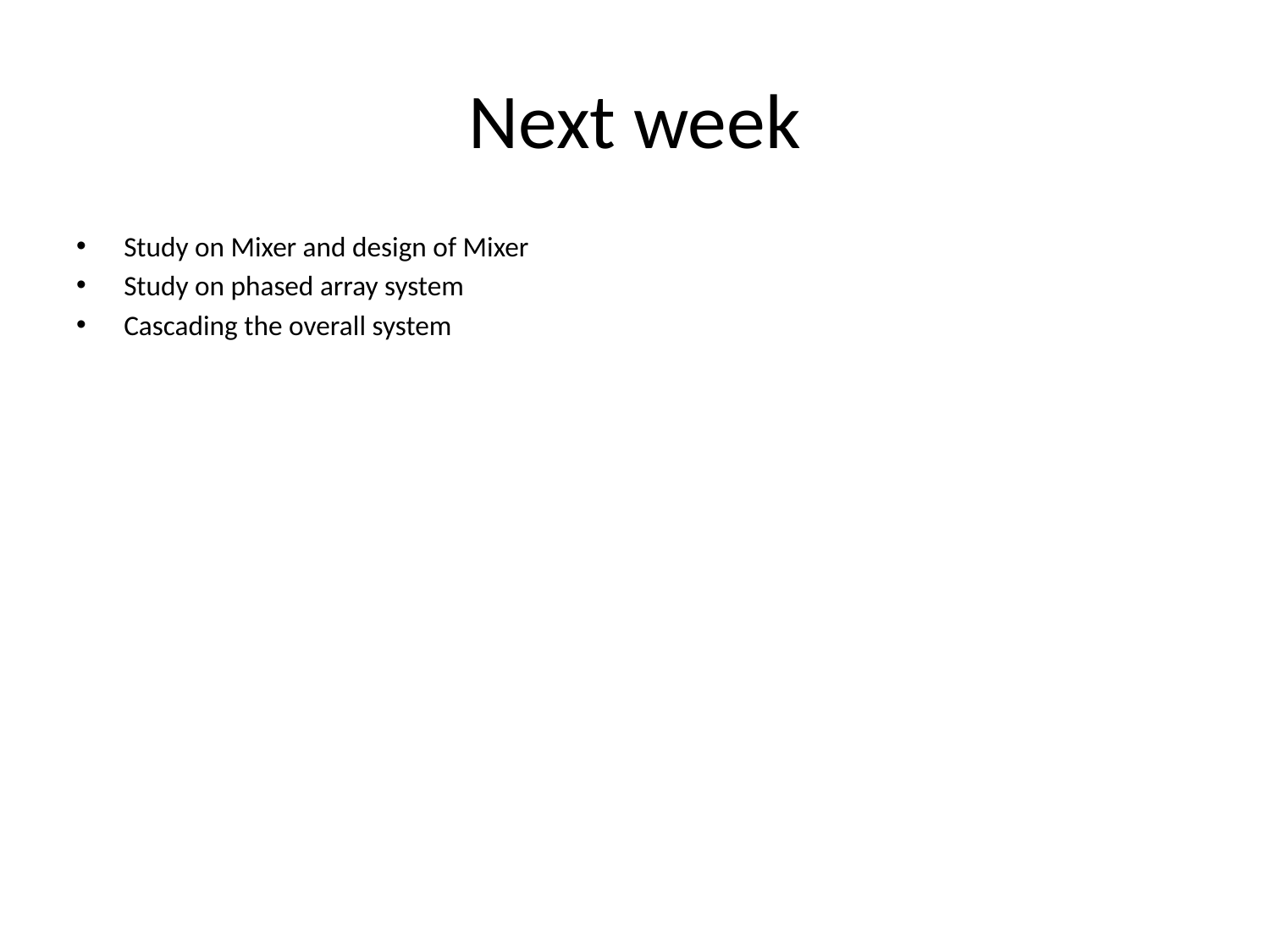

# Next week
Study on Mixer and design of Mixer
Study on phased array system
Cascading the overall system